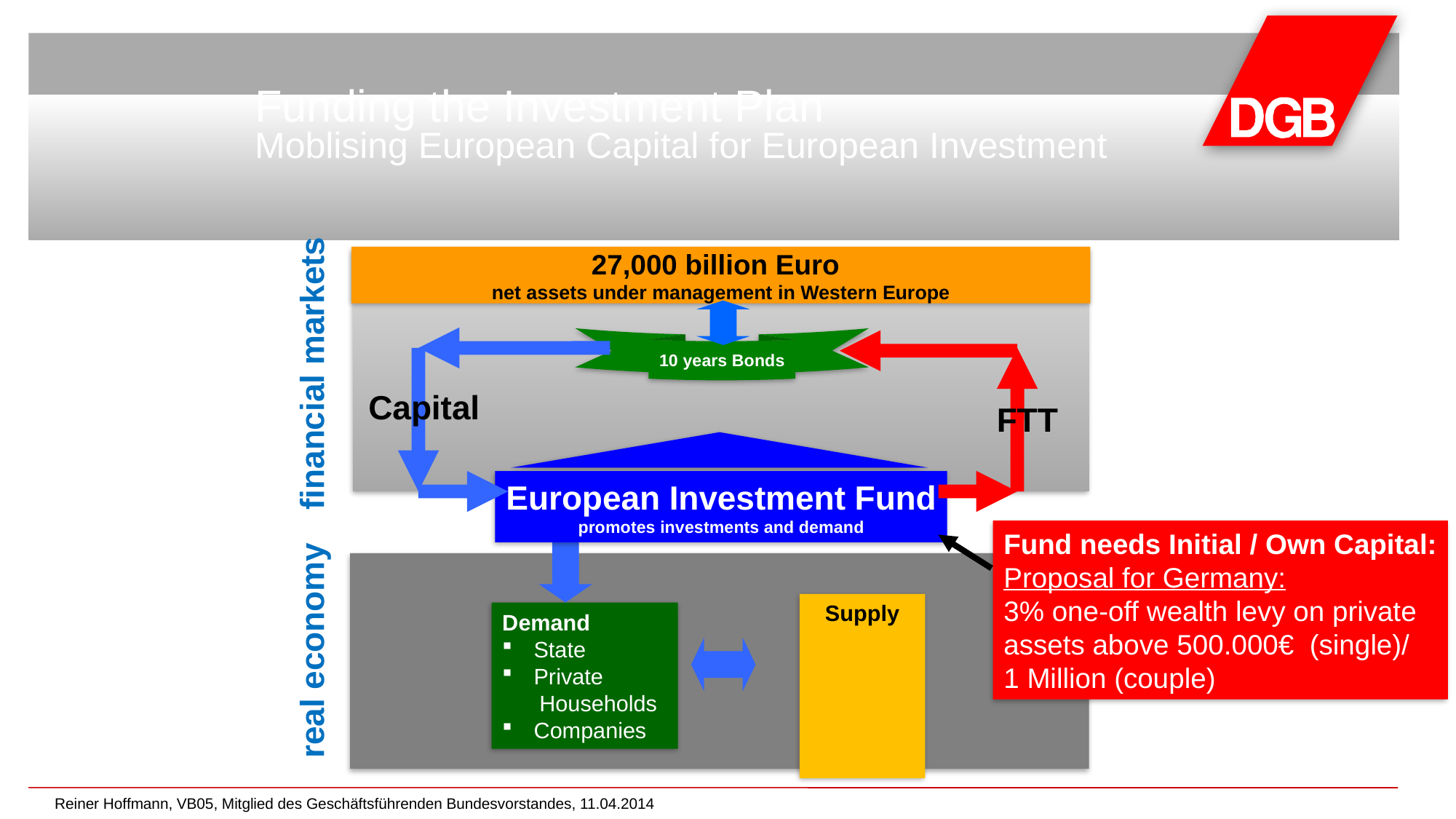

Funding the Investment Plan
Moblising European Capital for European Investment
27,000 billion Euro
net assets under management in Western Europe

10 years Bonds
financial markets

Capital
FTT

European Investment Fund
promotes investments and demand

Fund needs Initial / Own Capital:
Proposal for Germany:
3% one-off wealth levy on private
assets above 500.000€  (single)/
1 Million (couple)

Supply
Demand
State
Private
      Households
Companies
real economy

Reiner Hoffmann, VB05, Mitglied des Geschäftsführenden Bundesvorstandes, 11.04.2014